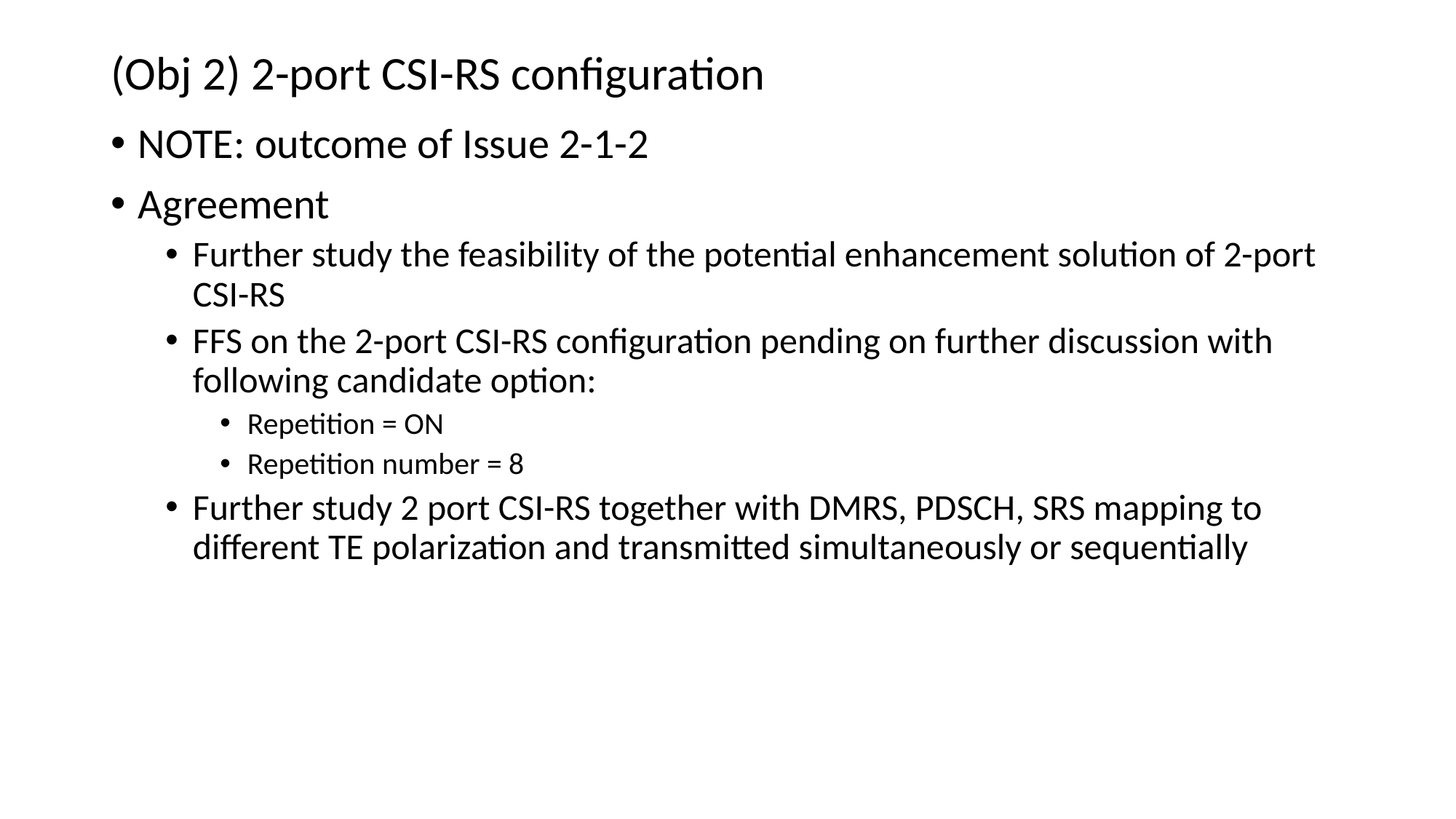

# (Obj 2) 2-port CSI-RS configuration
NOTE: outcome of Issue 2-1-2
Agreement
Further study the feasibility of the potential enhancement solution of 2-port CSI-RS
FFS on the 2-port CSI-RS configuration pending on further discussion with following candidate option:
Repetition = ON
Repetition number = 8
Further study 2 port CSI-RS together with DMRS, PDSCH, SRS mapping to different TE polarization and transmitted simultaneously or sequentially